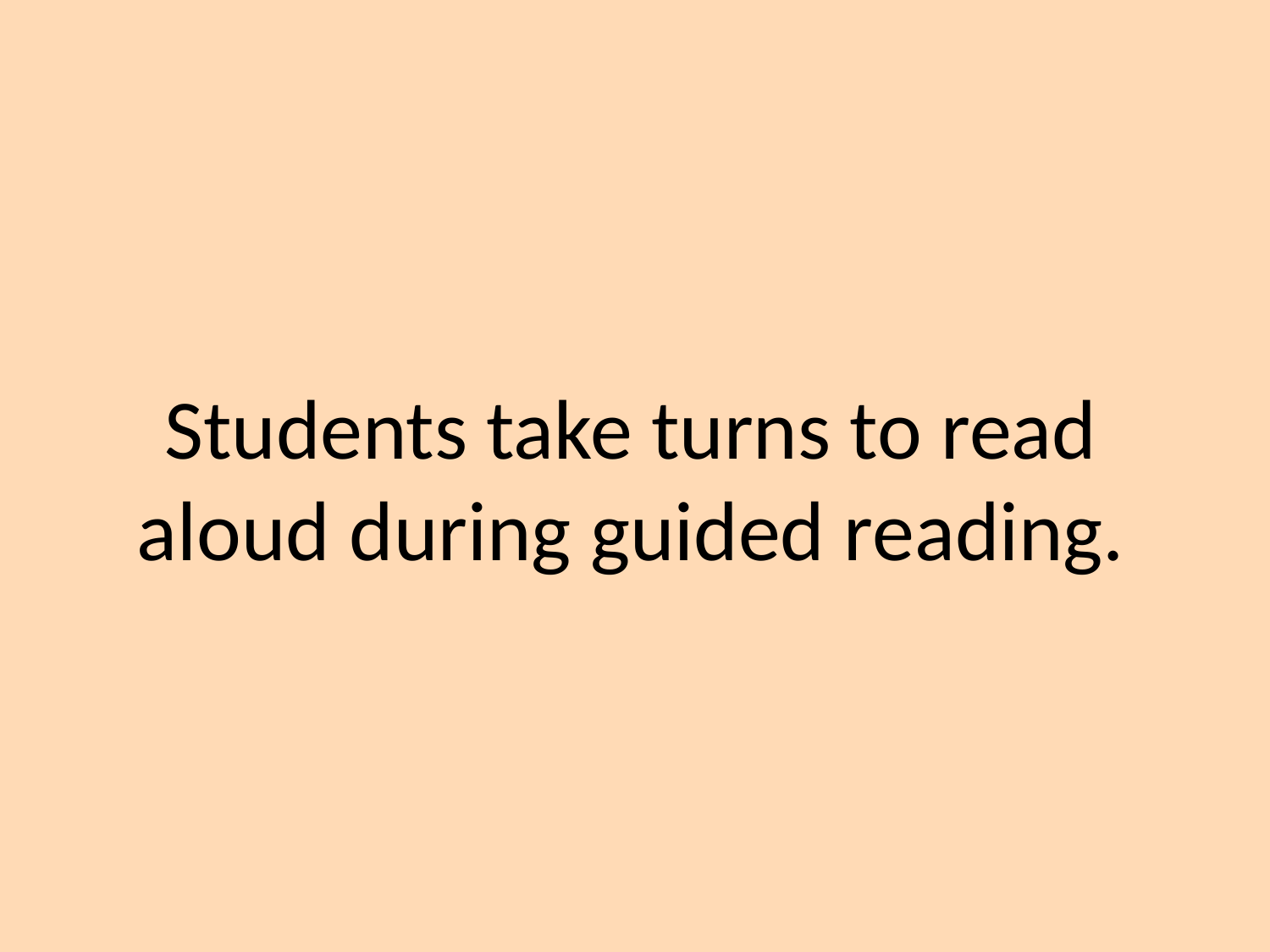

# Students take turns to read aloud during guided reading.